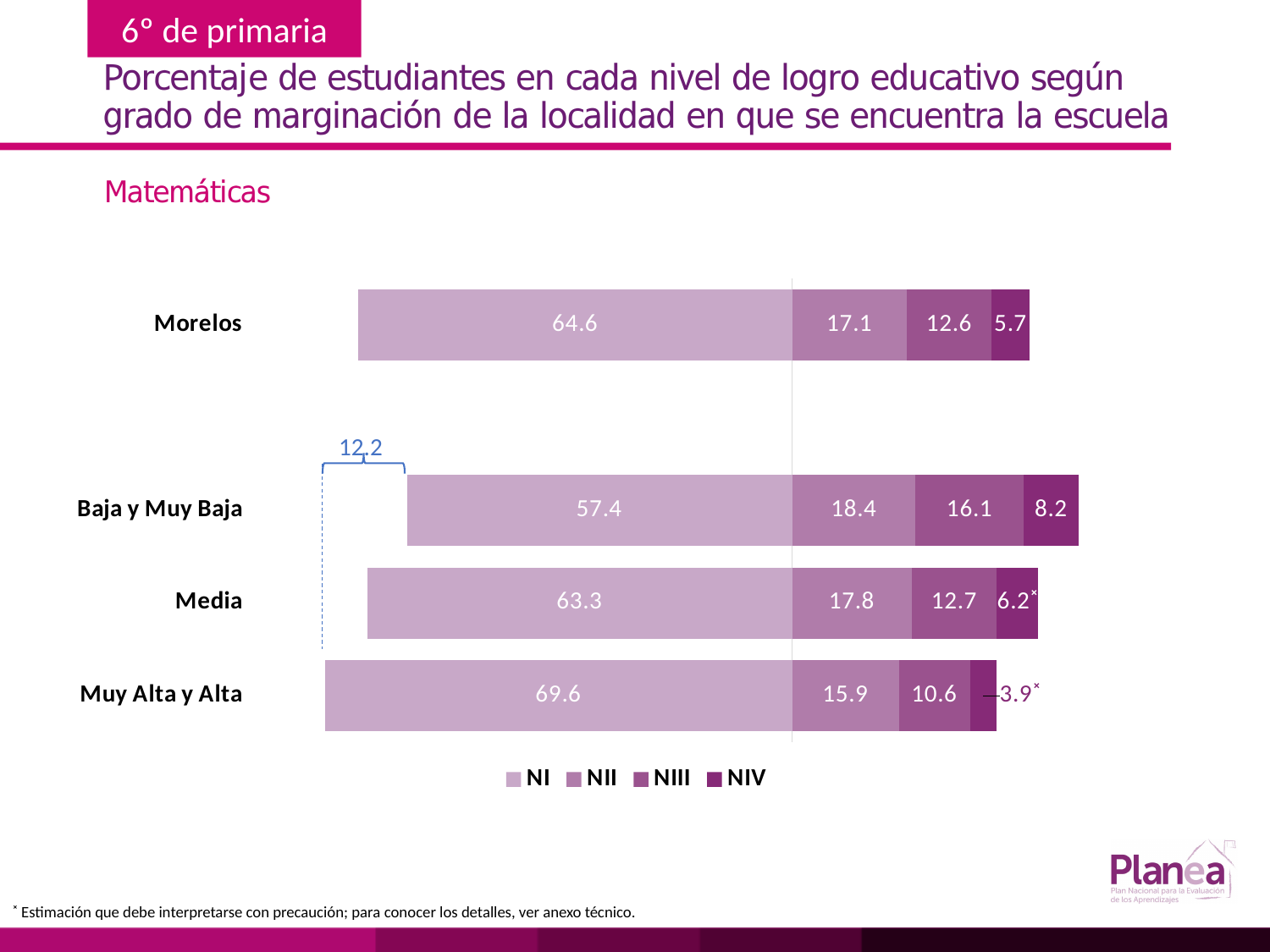

# Porcentaje de estudiantes en cada nivel de logro educativo según grado de marginación de la localidad en que se encuentra la escuela

Matemáticas

### Chart

| Category |  |  |  |  |
|---|---|---|---|---|
| Muy Alta y Alta | -69.6 | 15.9 | 10.6 | 3.9 |
| Media | -63.3 | 17.8 | 12.7 | 6.2 |
| Baja y Muy Baja | -57.4 | 18.4 | 16.1 | 8.2 |
|  | None | None | None | None |
| Morelos | -64.6 | 17.1 | 12.6 | 5.7 |
12.2
˟ Estimación que debe interpretarse con precaución; para conocer los detalles, ver anexo técnico.